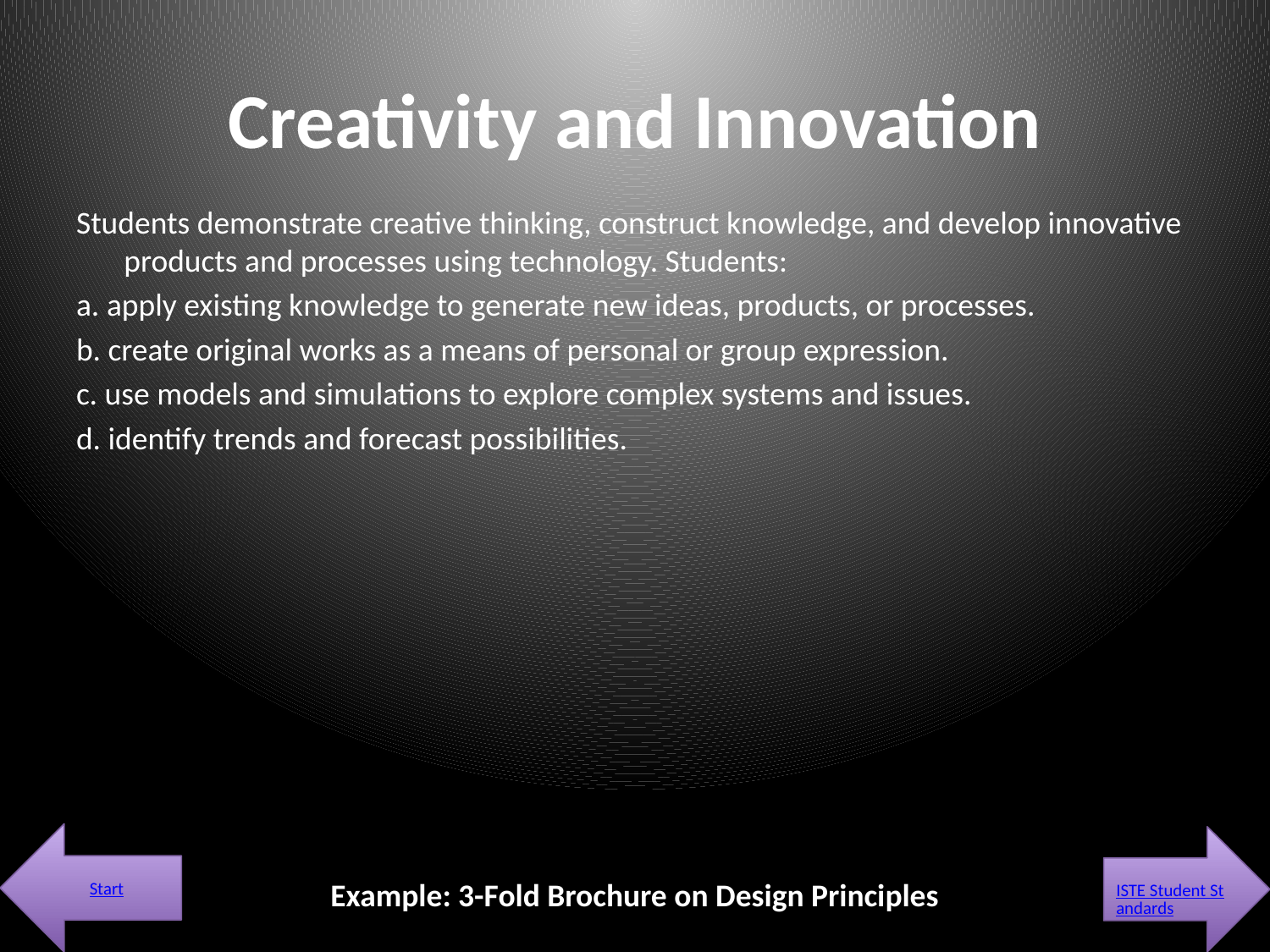

# Creativity and Innovation
Students demonstrate creative thinking, construct knowledge, and develop innovative products and processes using technology. Students:
a. apply existing knowledge to generate new ideas, products, or processes.
b. create original works as a means of personal or group expression.
c. use models and simulations to explore complex systems and issues.
d. identify trends and forecast possibilities.
Start
ISTE Student Standards
Example: 3-Fold Brochure on Design Principles